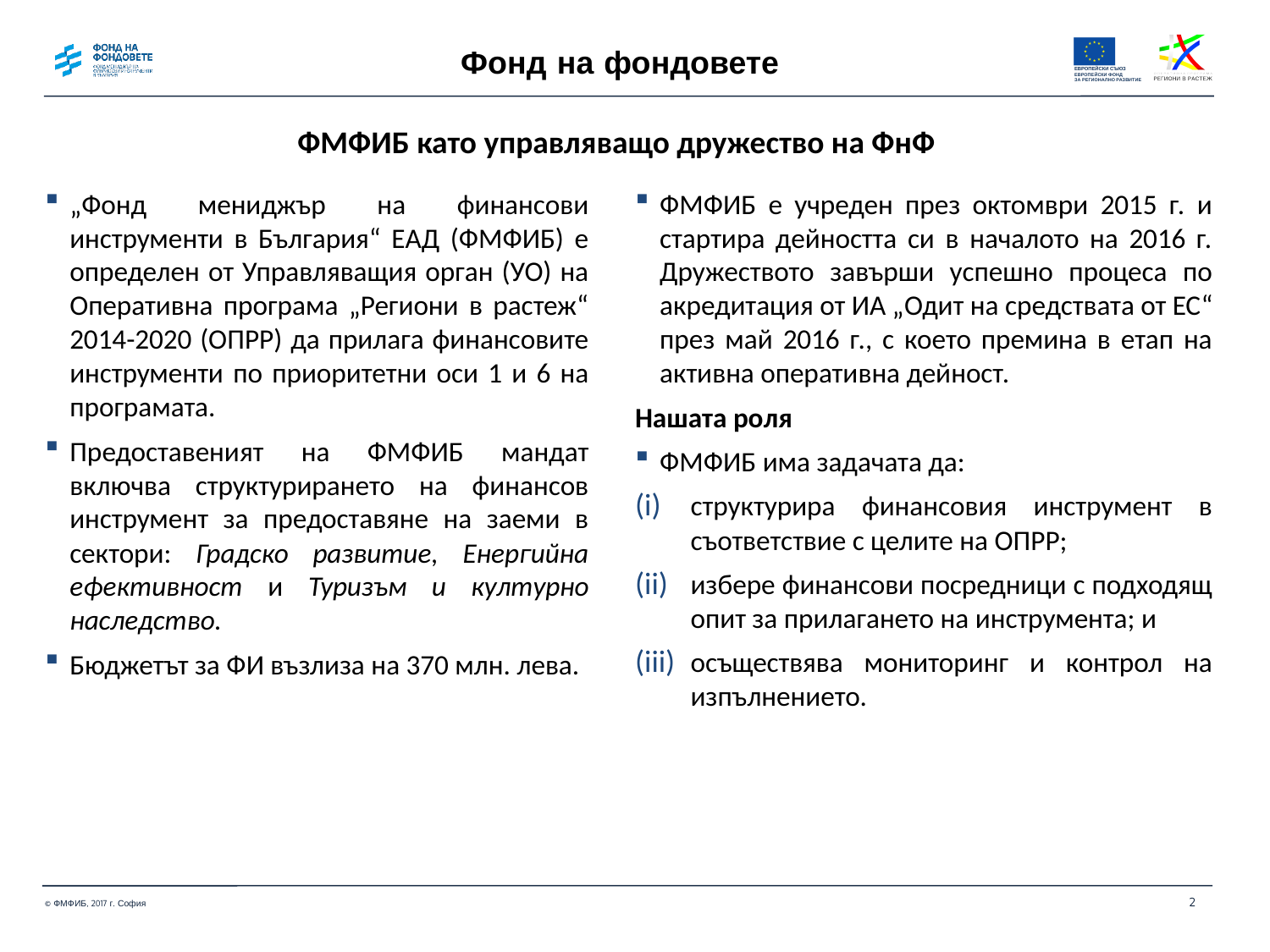

Фонд на фондовете
ФМФИБ като управляващо дружество на ФнФ
„Фонд мениджър на финансови инструменти в България“ ЕАД (ФМФИБ) е определен от Управляващия орган (УО) на Оперативна програма „Региони в растеж“ 2014-2020 (ОПРР) да прилага финансовите инструменти по приоритетни оси 1 и 6 на програмата.
Предоставеният на ФМФИБ мандат включва структурирането на финансов инструмент за предоставяне на заеми в сектори: Градско развитие, Енергийна ефективност и Туризъм и културно наследство.
Бюджетът за ФИ възлиза на 370 млн. лева.
ФМФИБ е учреден през октомври 2015 г. и стартира дейността си в началото на 2016 г. Дружеството завърши успешно процеса по акредитация от ИА „Одит на средствата от ЕС“ през май 2016 г., с което премина в етап на активна оперативна дейност.
Нашата роля
ФМФИБ има задачата да:
структурира финансовия инструмент в съответствие с целите на ОПРР;
избере финансови посредници с подходящ опит за прилагането на инструмента; и
осъществява мониторинг и контрол на изпълнението.
2